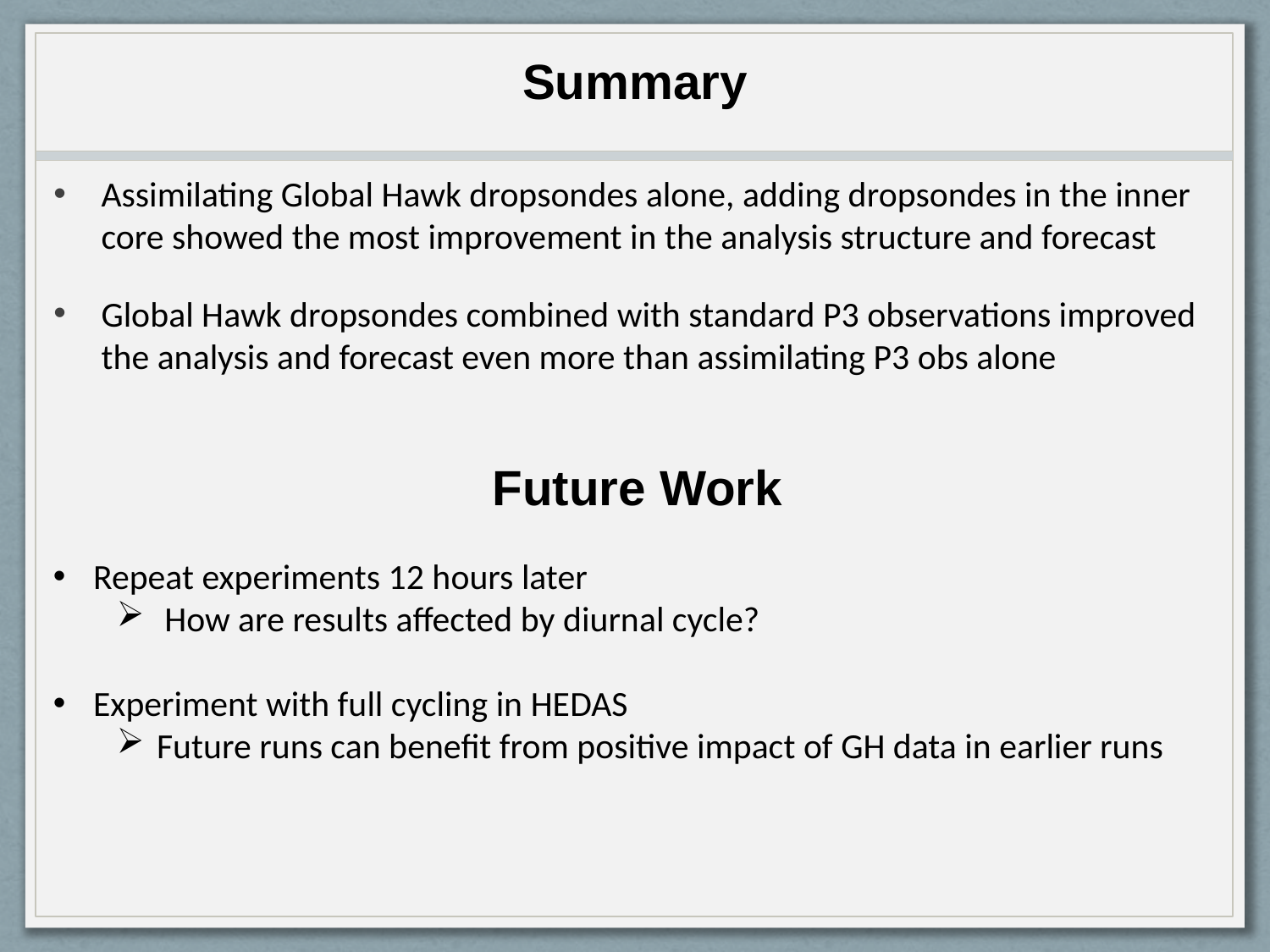

# Summary
Assimilating Global Hawk dropsondes alone, adding dropsondes in the inner core showed the most improvement in the analysis structure and forecast
Global Hawk dropsondes combined with standard P3 observations improved the analysis and forecast even more than assimilating P3 obs alone

Future Work
Repeat experiments 12 hours later
How are results affected by diurnal cycle?
Experiment with full cycling in HEDAS
Future runs can benefit from positive impact of GH data in earlier runs